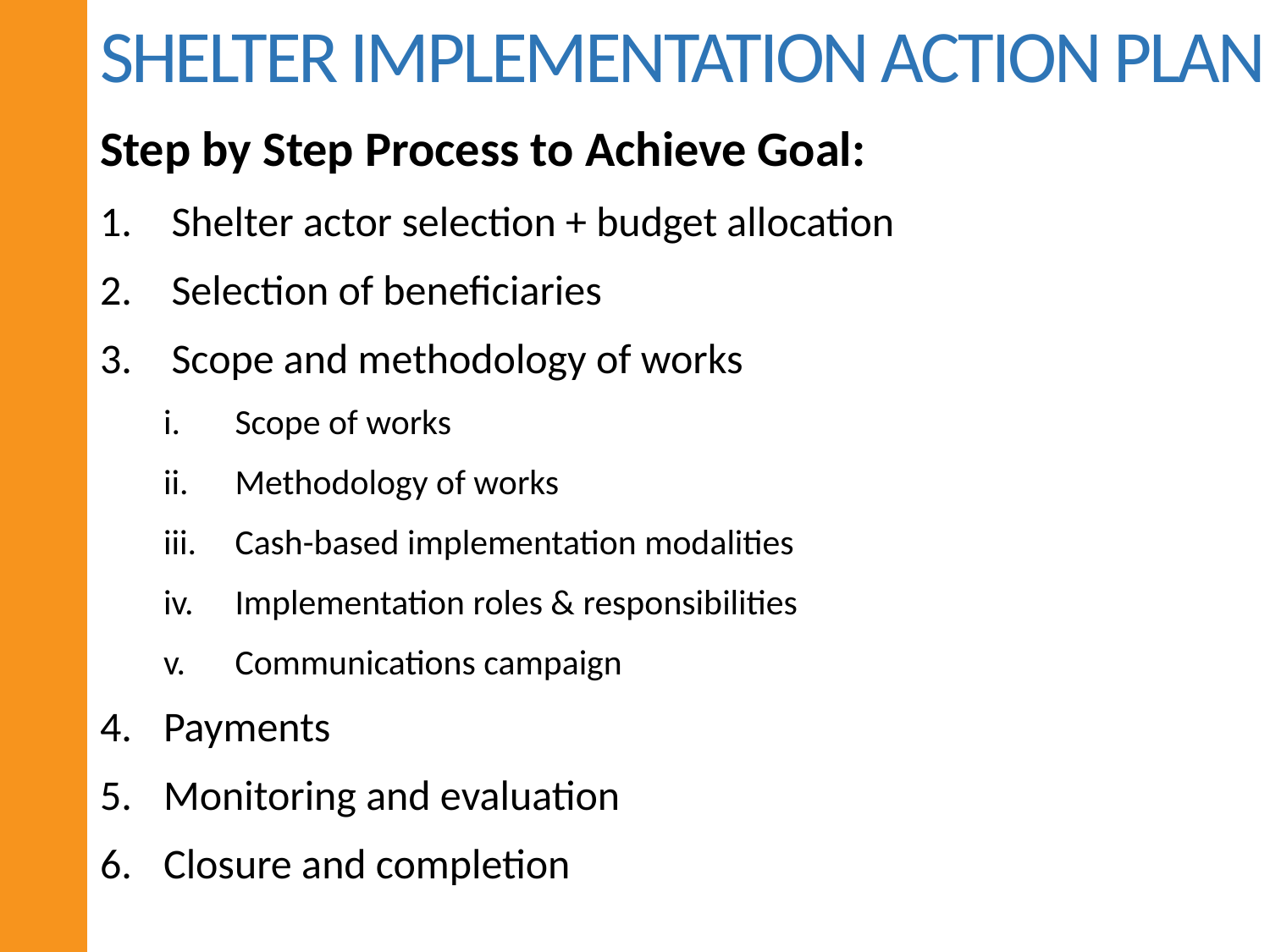

SHELTER IMPLEMENTATION ACTION PLAN
Step by Step Process to Achieve Goal:
Shelter actor selection + budget allocation
Selection of beneficiaries
Scope and methodology of works
Scope of works
Methodology of works
Cash-based implementation modalities
Implementation roles & responsibilities
Communications campaign
Payments
Monitoring and evaluation
Closure and completion